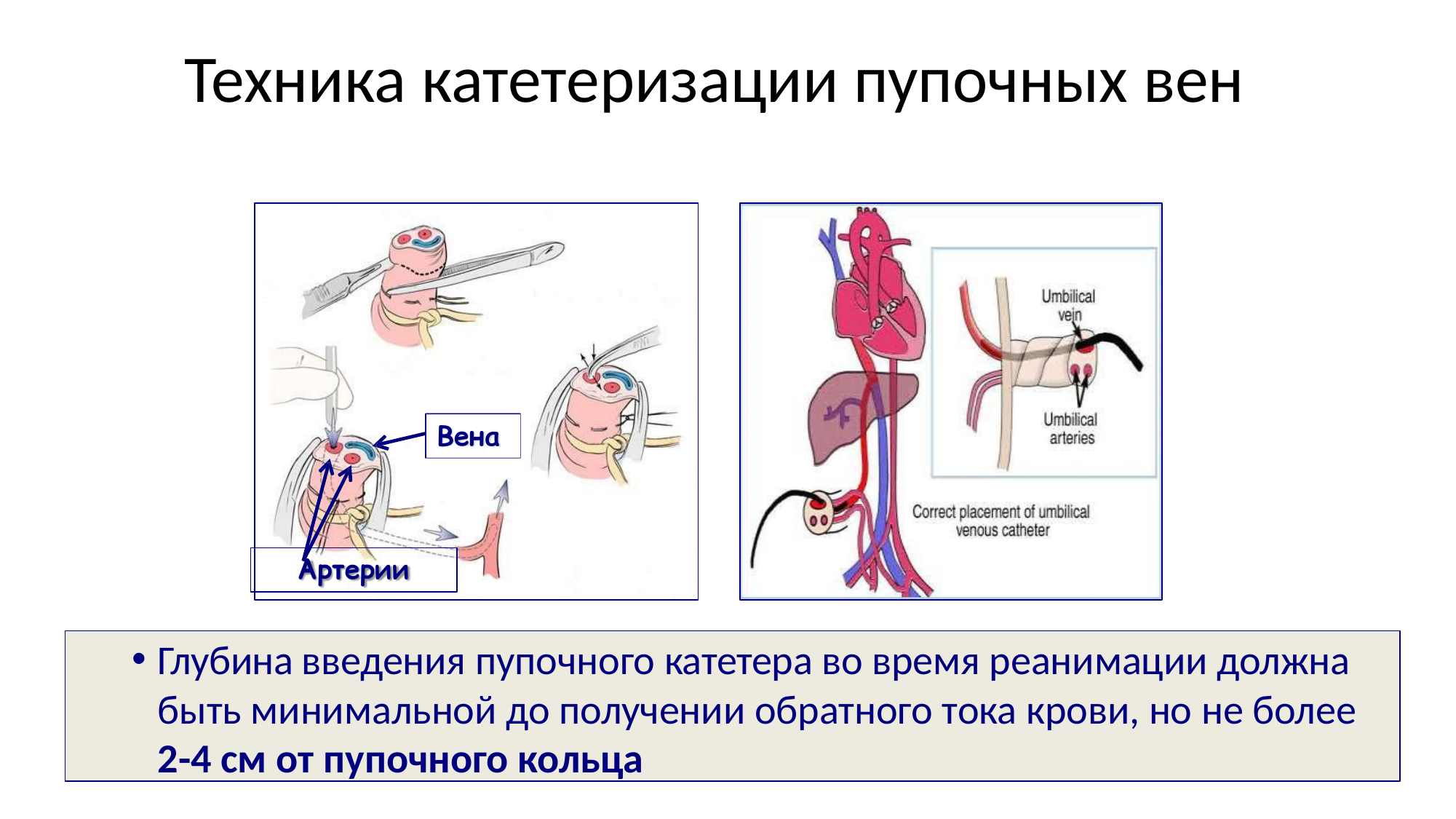

# Техника катетеризации пупочных вен

Вена

Артерии
Глубина введения пупочного катетера во время реанимации должна быть минимальной до получении обратного тока крови, но не более 2-4 см от пупочного кольца